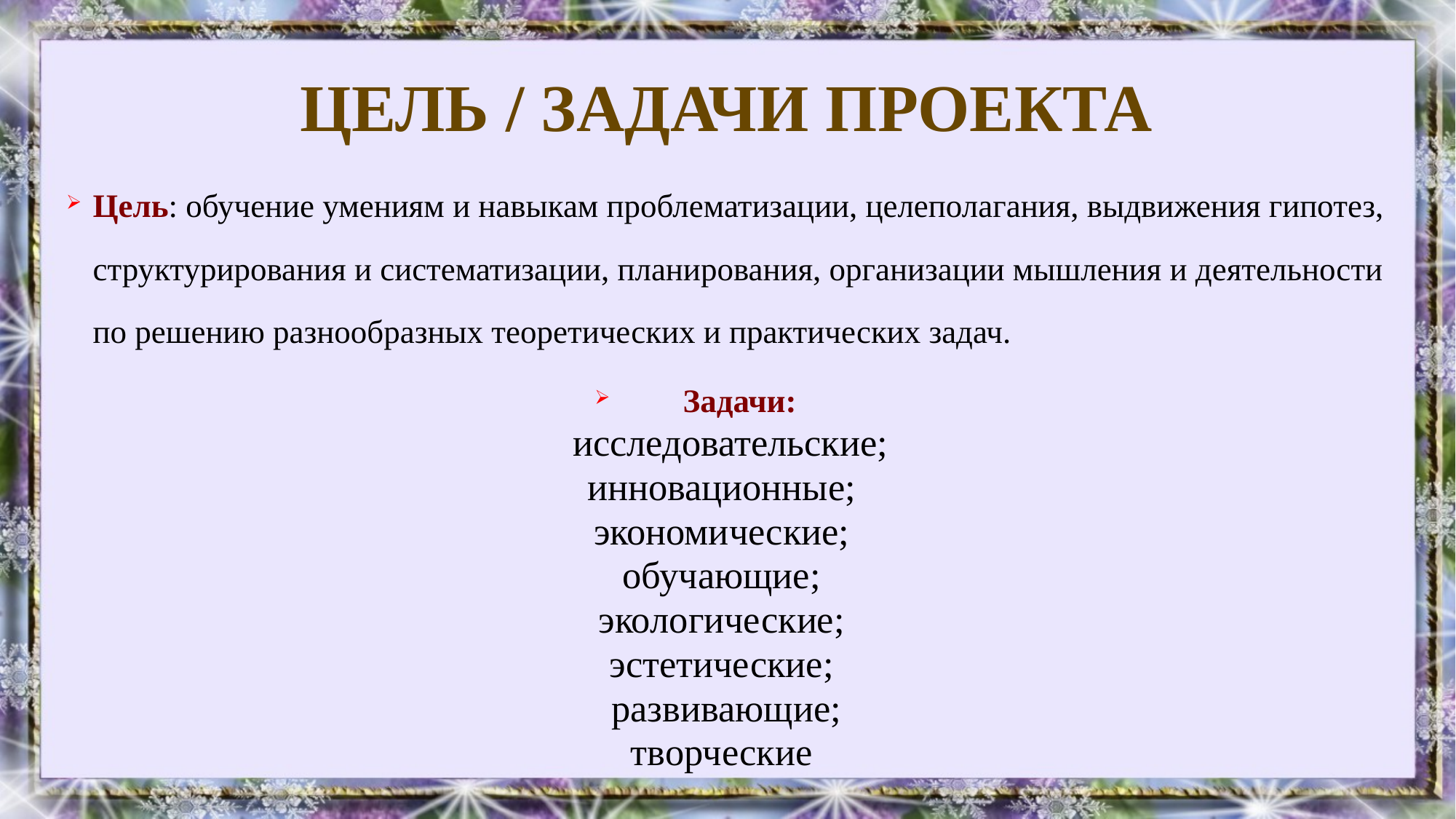

# ЦЕЛЬ / ЗАДАЧИ ПРОЕКТА
Цель: обучение умениям и навыкам проблематизации, целеполагания, выдвижения гипотез, структурирования и систематизации, планирования, организации мышления и деятельности по решению разнообразных теоретических и практических задач.
Задачи:
 исследовательские;
инновационные;
экономические;
обучающие;
экологические;
эстетические;
развивающие;
творческие